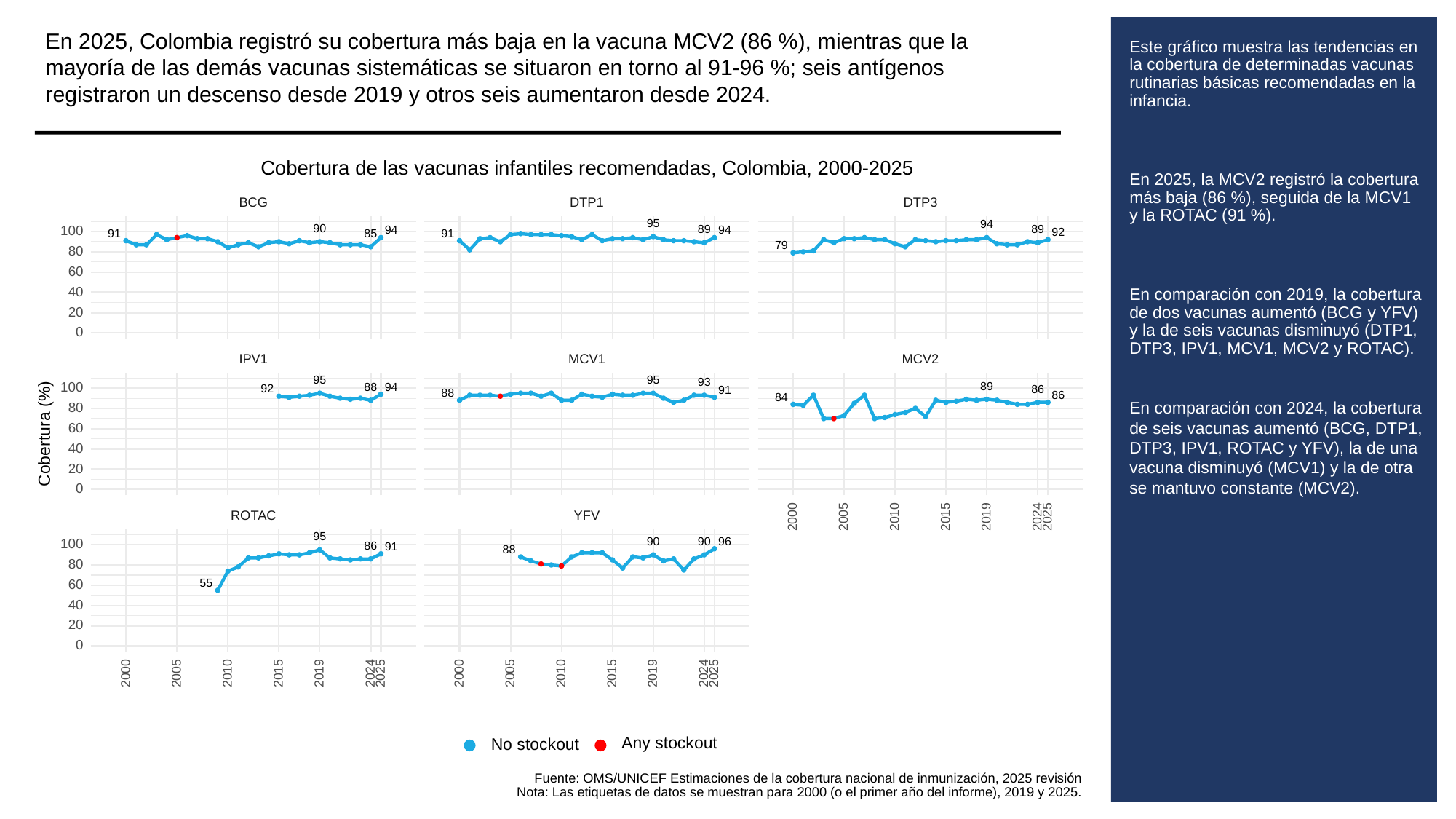

En 2025, Colombia registró su cobertura más baja en la vacuna MCV2 (86 %), mientras que la mayoría de las demás vacunas sistemáticas se situaron en torno al 91-96 %; seis antígenos registraron un descenso desde 2019 y otros seis aumentaron desde 2024.
# Este gráfico muestra las tendencias en la cobertura de determinadas vacunas rutinarias básicas recomendadas en la infancia.

En 2025, la MCV2 registró la cobertura más baja (86 %), seguida de la MCV1 y la ROTAC (91 %).

En comparación con 2019, la cobertura de dos vacunas aumentó (BCG y YFV) y la de seis vacunas disminuyó (DTP1, DTP3, IPV1, MCV1, MCV2 y ROTAC).

En comparación con 2024, la cobertura de seis vacunas aumentó (BCG, DTP1, DTP3, IPV1, ROTAC y YFV), la de una vacuna disminuyó (MCV1) y la de otra se mantuvo constante (MCV2).

Cobertura de las vacunas infantiles recomendadas, Colombia, 2000-2025
BCG
DTP3
DTP1

95
94

90
89
89
100
94
94
92
91
91
85

79

80

60

40

20

0

MCV1
MCV2
IPV1

95
95

93
89
100
94
88
92
86
91

88

86

84

80

60
Cobertura (%)

40

20

0

ROTAC
YFV
2000
2005
2010
2015
2019
2024
2025

95

96
90
90
100
86
91

88

80

55
60

40

20

0

2000
2005
2010
2015
2019
2024
2025
2000
2005
2010
2015
2019
2024
2025
Any stockout
No stockout

Fuente: OMS/UNICEF Estimaciones de la cobertura nacional de inmunización, 2025 revisión
Nota: Las etiquetas de datos se muestran para 2000 (o el primer año del informe), 2019 y 2025.